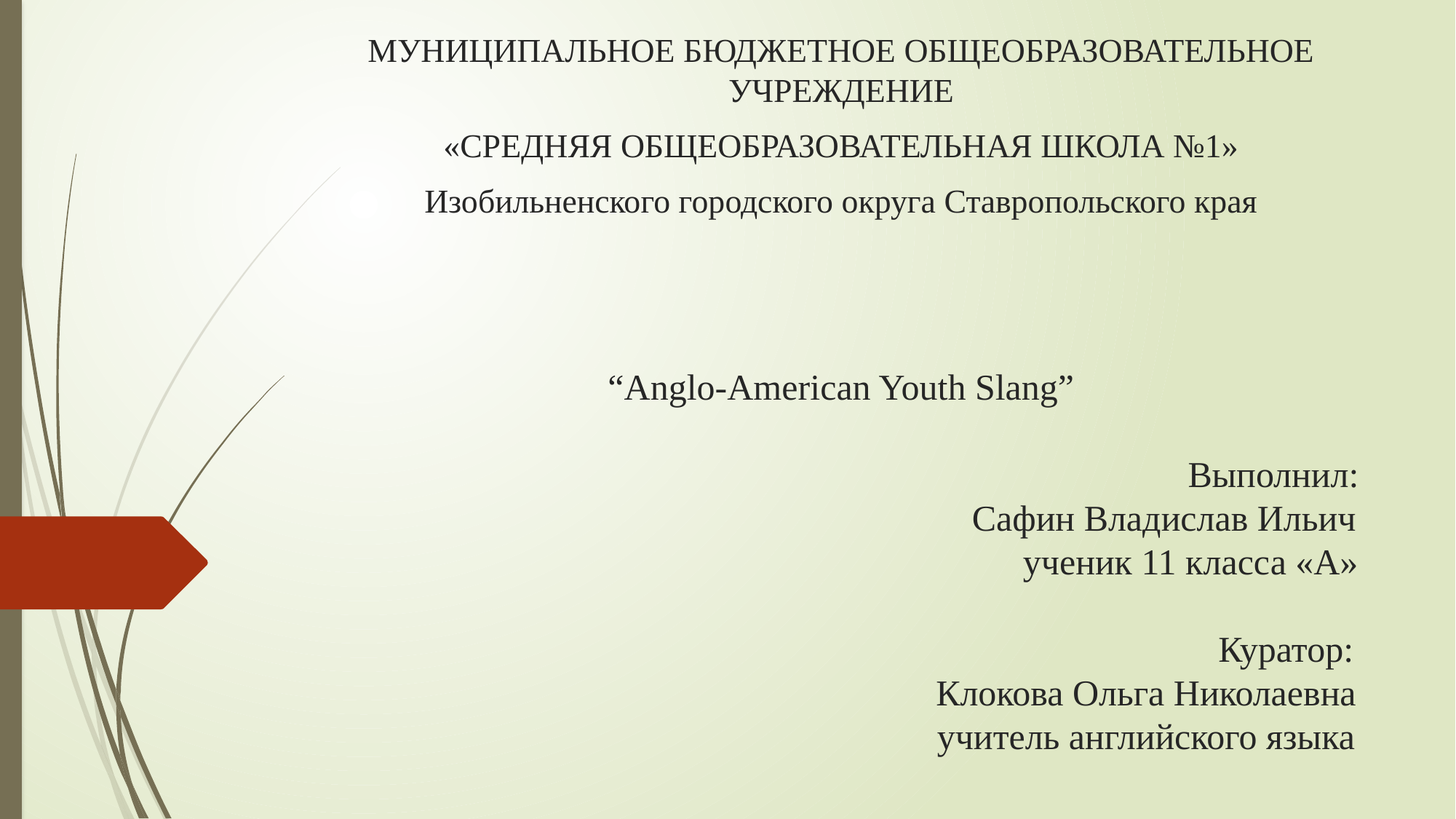

МУНИЦИПАЛЬНОЕ БЮДЖЕТНОЕ ОБЩЕОБРАЗОВАТЕЛЬНОЕ УЧРЕЖДЕНИЕ
«СРЕДНЯЯ ОБЩЕОБРАЗОВАТЕЛЬНАЯ ШКОЛА №1»
Изобильненского городского округа Ставропольского края
# “Anglo-American Youth Slang” Выполнил: Сафин Владислав Ильич ученик 11 класса «А» Куратор: Клокова Ольга Николаевна учитель английского языка